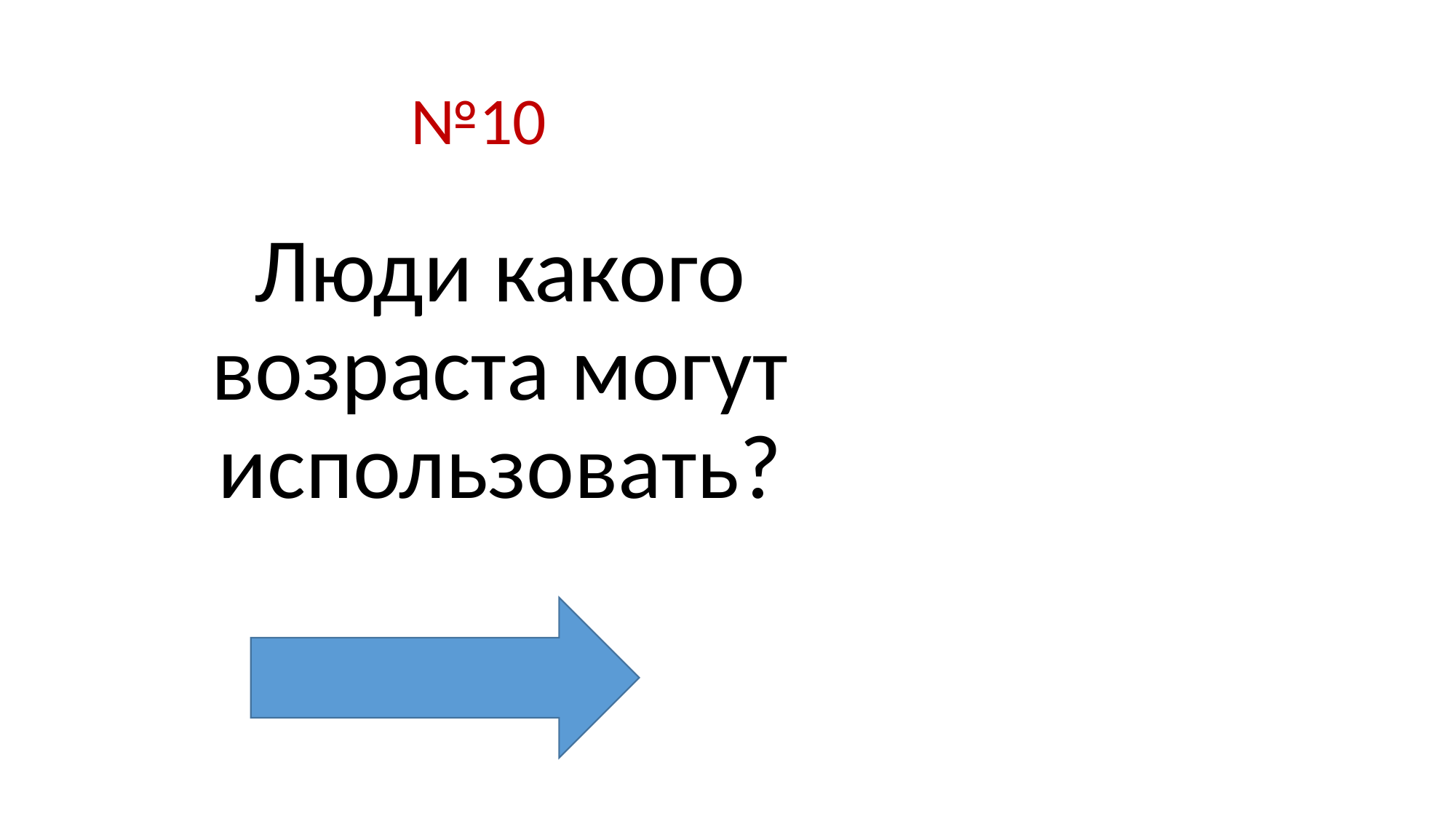

# №10
Люди какого возраста могут использовать?